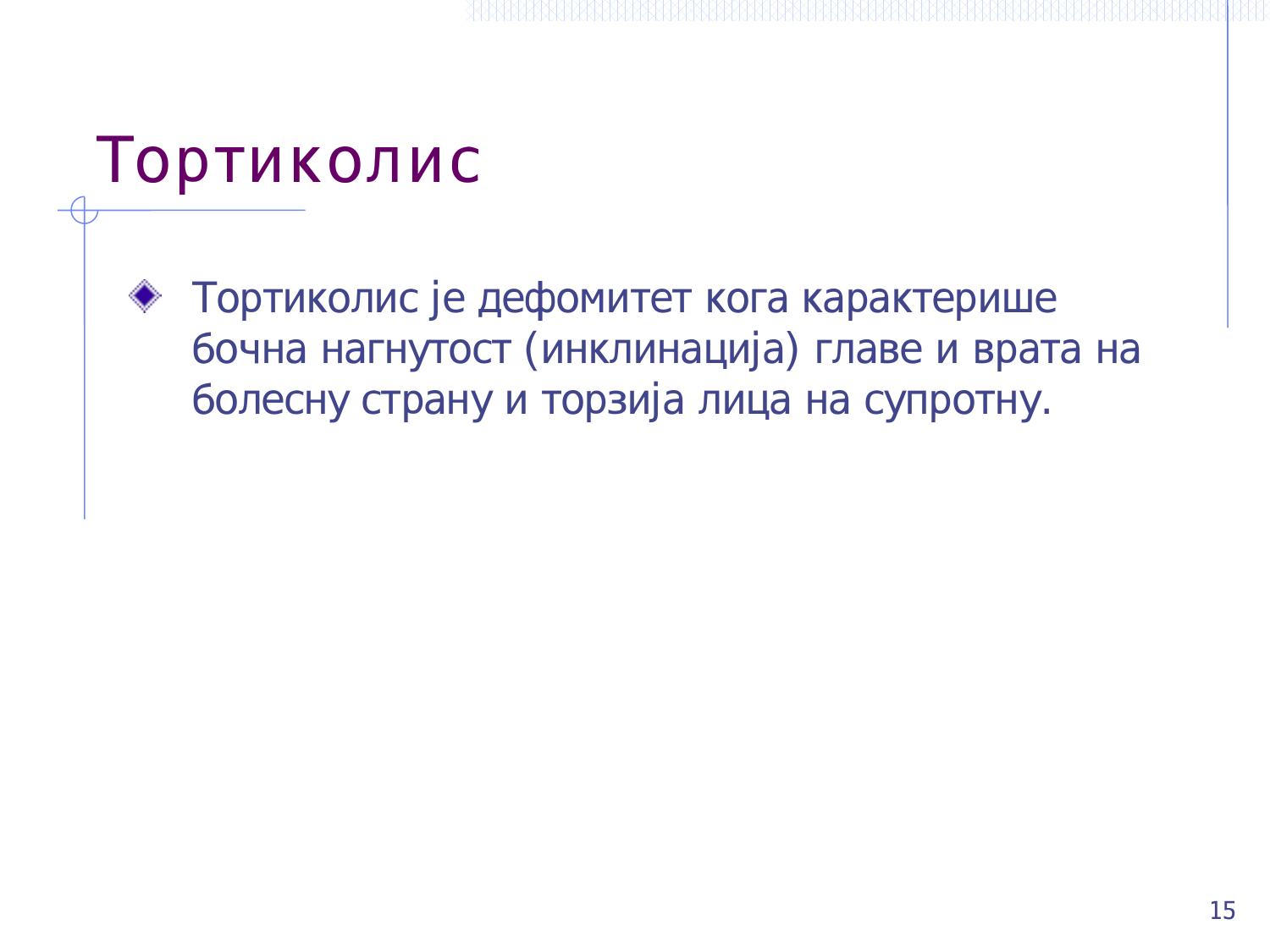

# Тортиколис
Тортиколис је дефомитет кога карактерише бочна нагнутост (инклинација) главе и врата на болесну страну и торзија лица на супротну.
15